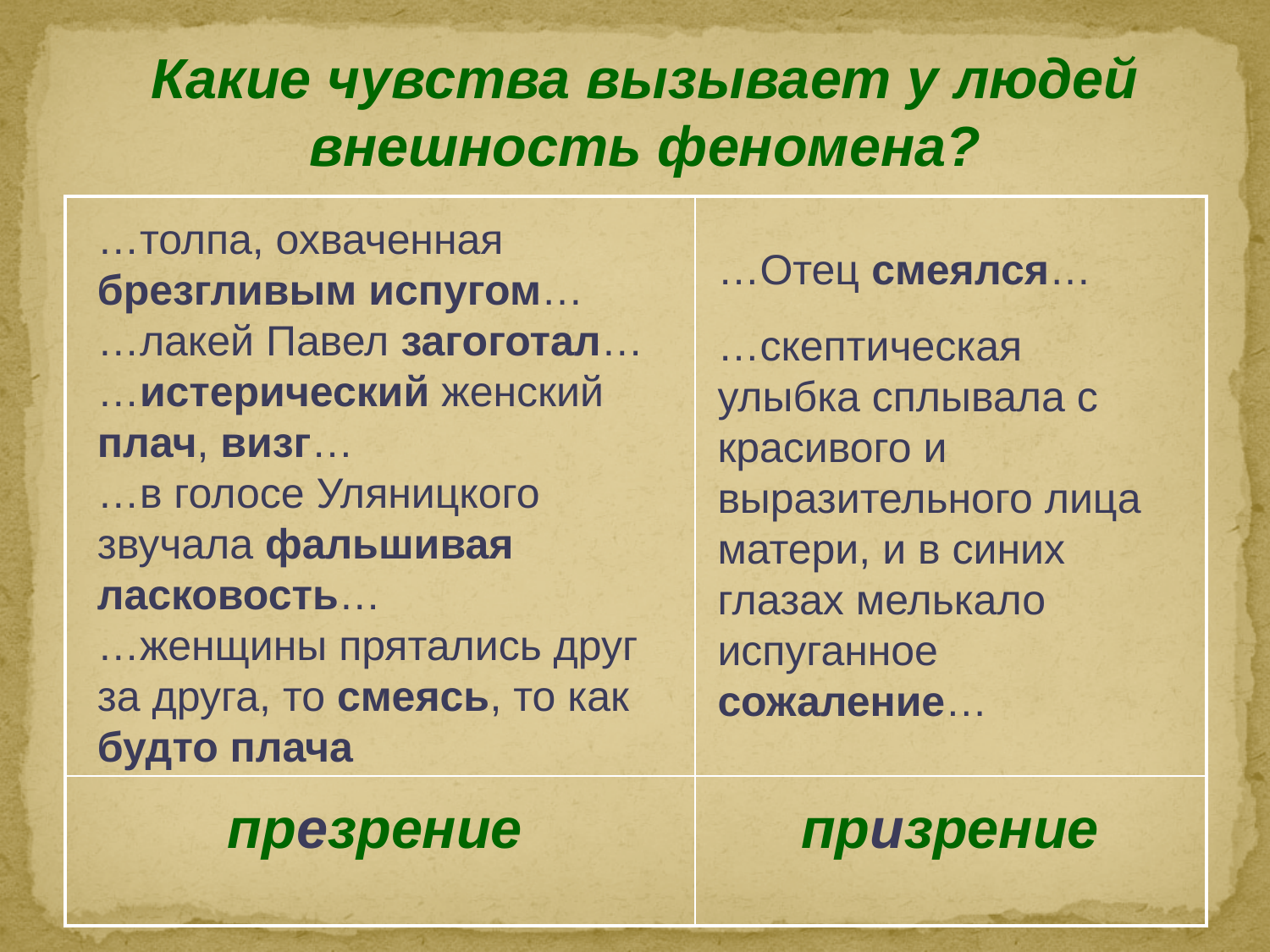

Какие чувства вызывает у людей внешность феномена?
|  |  |
| --- | --- |
|  |  |
…толпа, охваченная брезгливым испугом…
…лакей Павел загоготал…
…истерический женский плач, визг…
…в голосе Уляницкого звучала фальшивая ласковость…
…женщины прятались друг за друга, то смеясь, то как будто плача
…Отец смеялся…

…скептическая улыбка сплывала с красивого и выразительного лица матери, и в синих глазах мелькало испуганное сожаление…
презрение

призрение